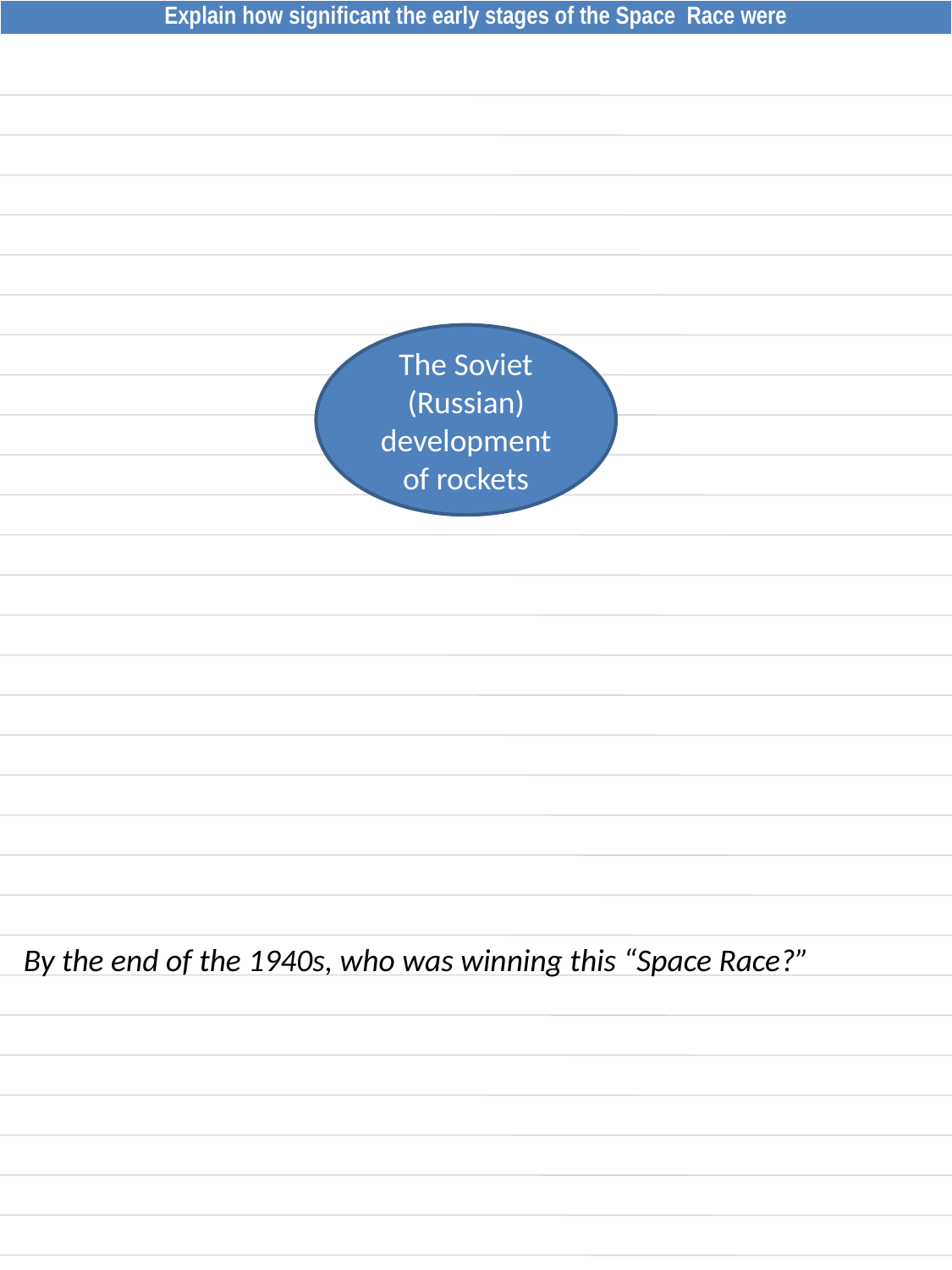

| Explain how significant the early stages of the Space Race were |
| --- |
The Soviet (Russian) development of rockets
By the end of the 1940s, who was winning this “Space Race?”